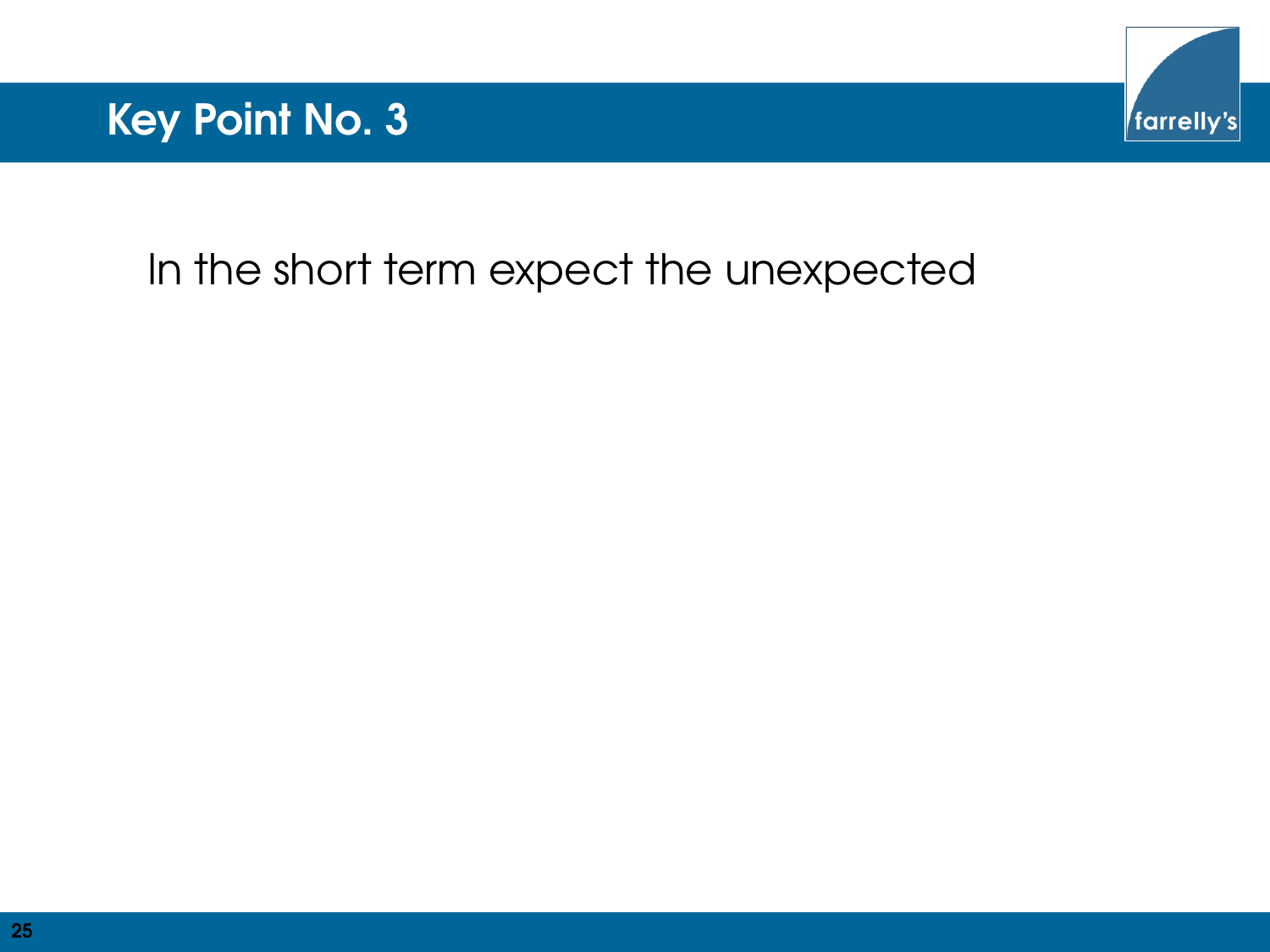

Key Point No. 3
In the short term expect the unexpected
25